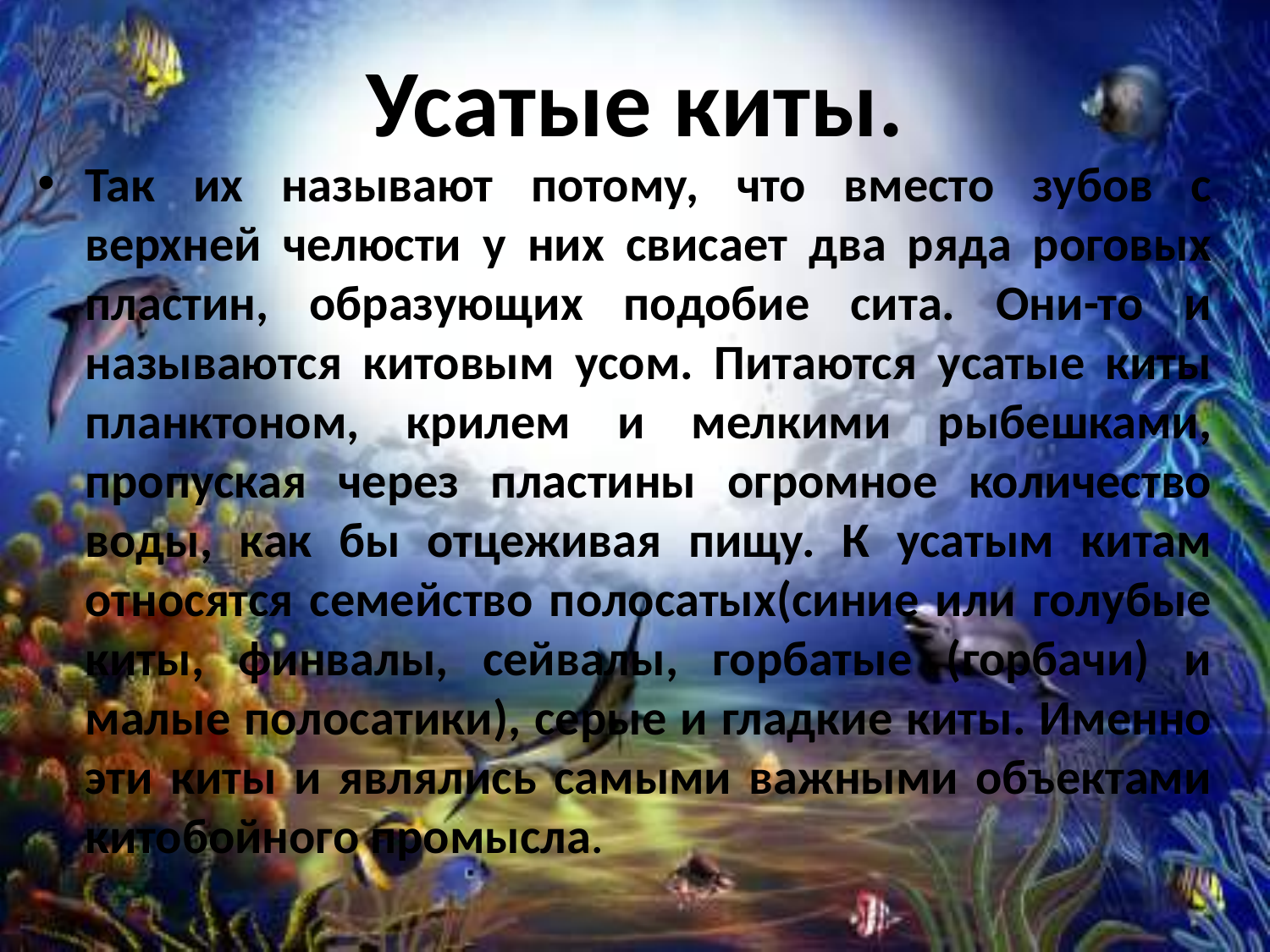

# Усатые киты.
Так их называют потому, что вместо зубов с верхней челюсти у них свисает два ряда роговых пластин, образующих подобие сита. Они-то и называются китовым усом. Питаются усатые киты планктоном, крилем и мелкими рыбешками, пропуская через пластины огромное количество воды, как бы отцеживая пищу. К усатым китам относятся семейство полосатых(синие или голубые киты, финвалы, сейвалы, горбатые (горбачи) и малые полосатики), серые и гладкие киты. Именно эти киты и являлись самыми важными объектами китобойного промысла.